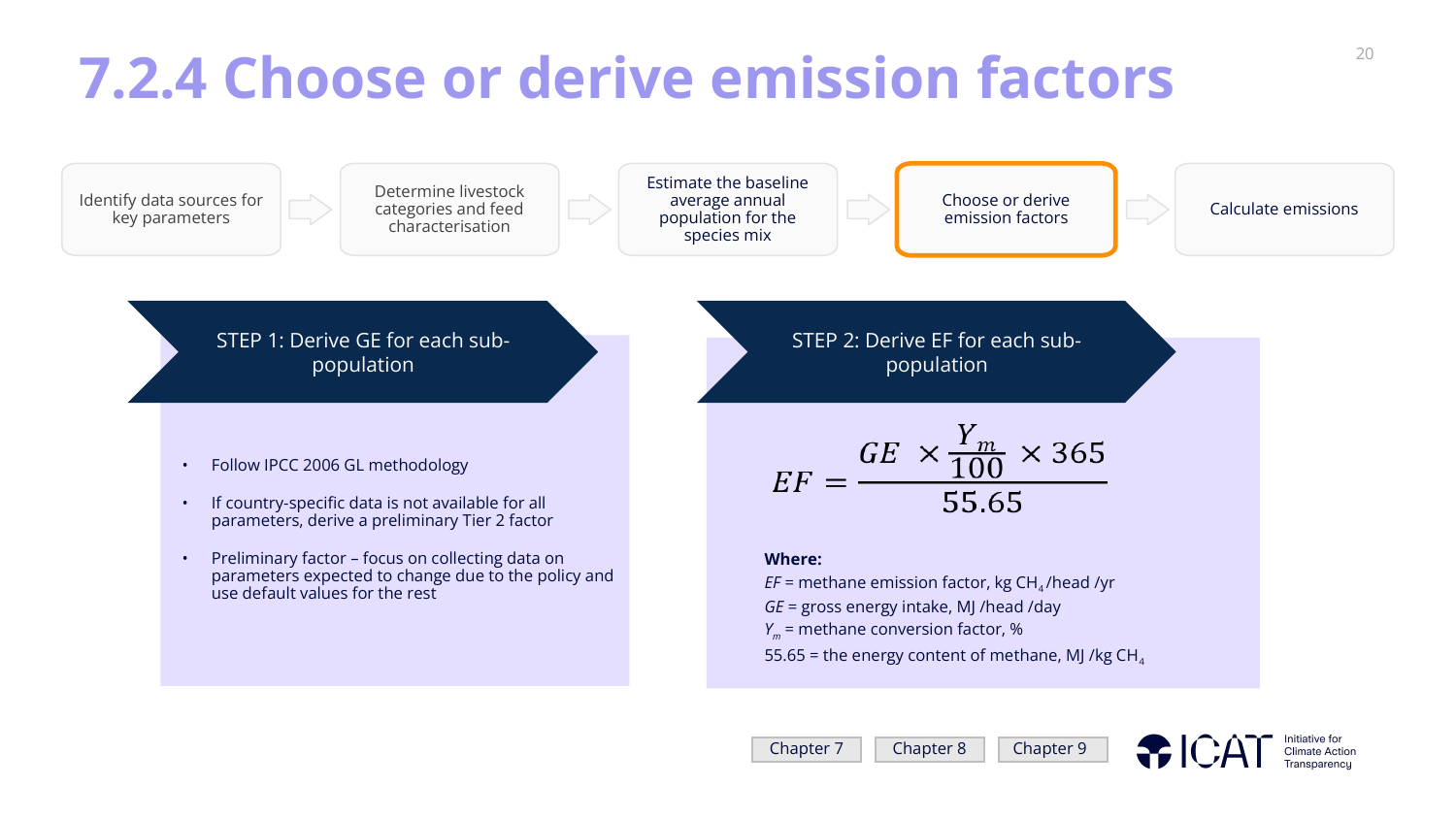

# 7.2.4 Choose or derive emission factors
Identify data sources for key parameters
Determine livestock categories and feed characterisation
Estimate the baseline average annual population for the species mix
Choose or derive emission factors
Calculate emissions

STEP 1: Derive GE for each sub-population
STEP 2: Derive EF for each sub-population

Follow IPCC 2006 GL methodology
If country-specific data is not available for all parameters, derive a preliminary Tier 2 factor
Preliminary factor – focus on collecting data on parameters expected to change due to the policy and use default values for the rest

Where:
EF = methane emission factor, kg CH4 /head /yr
GE = gross energy intake, MJ /head /day
Ym = methane conversion factor, %
55.65 = the energy content of methane, MJ /kg CH4
Chapter 7

Chapter 8

Chapter 9